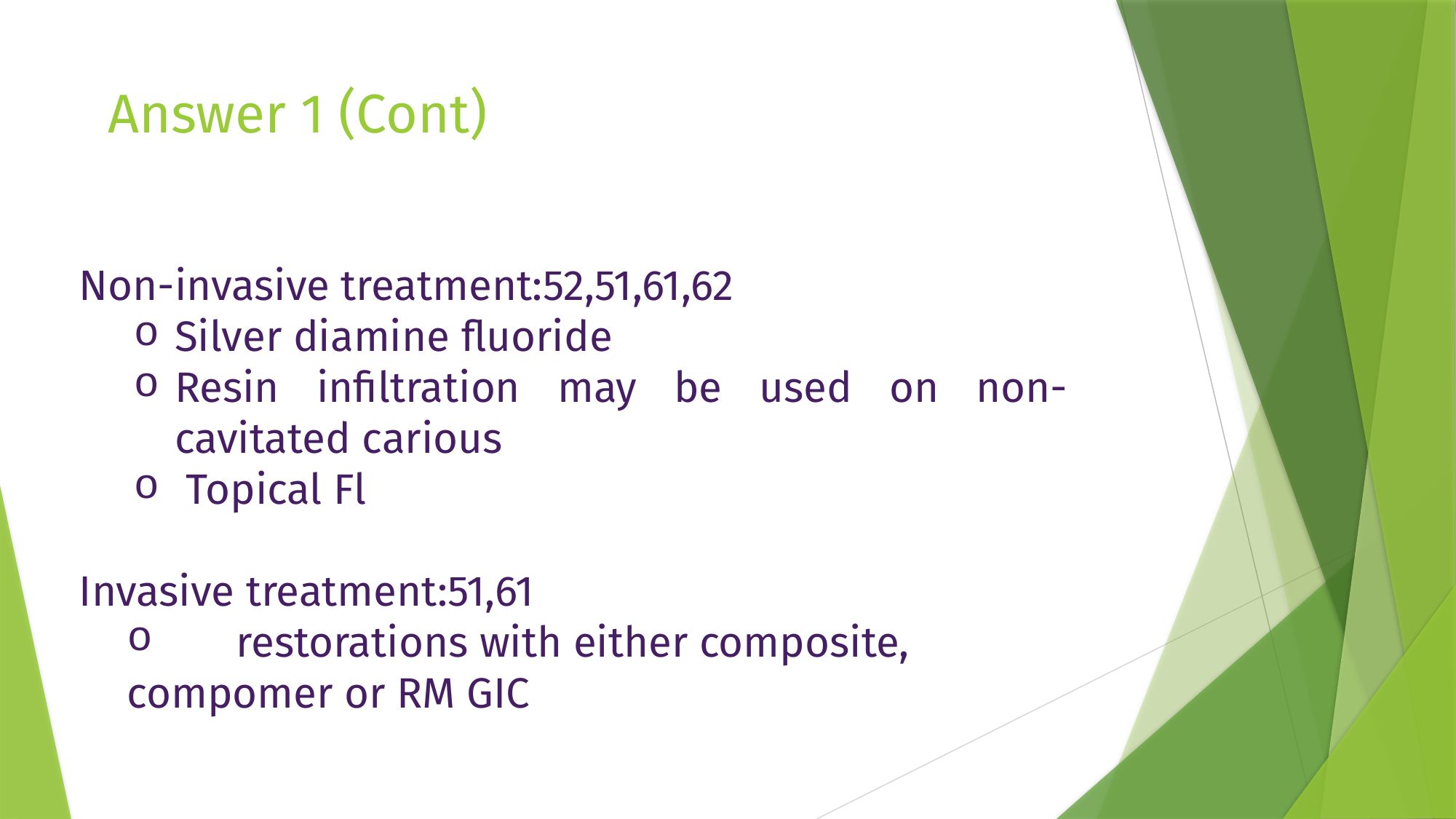

# Answer 1 (Cont)
Non-invasive treatment:52,51,61,62
Silver diamine fluoride
Resin infiltration may be used on non-cavitated carious
 Topical Fl

Invasive treatment:51,61
	restorations with either composite, compomer or RM GIC